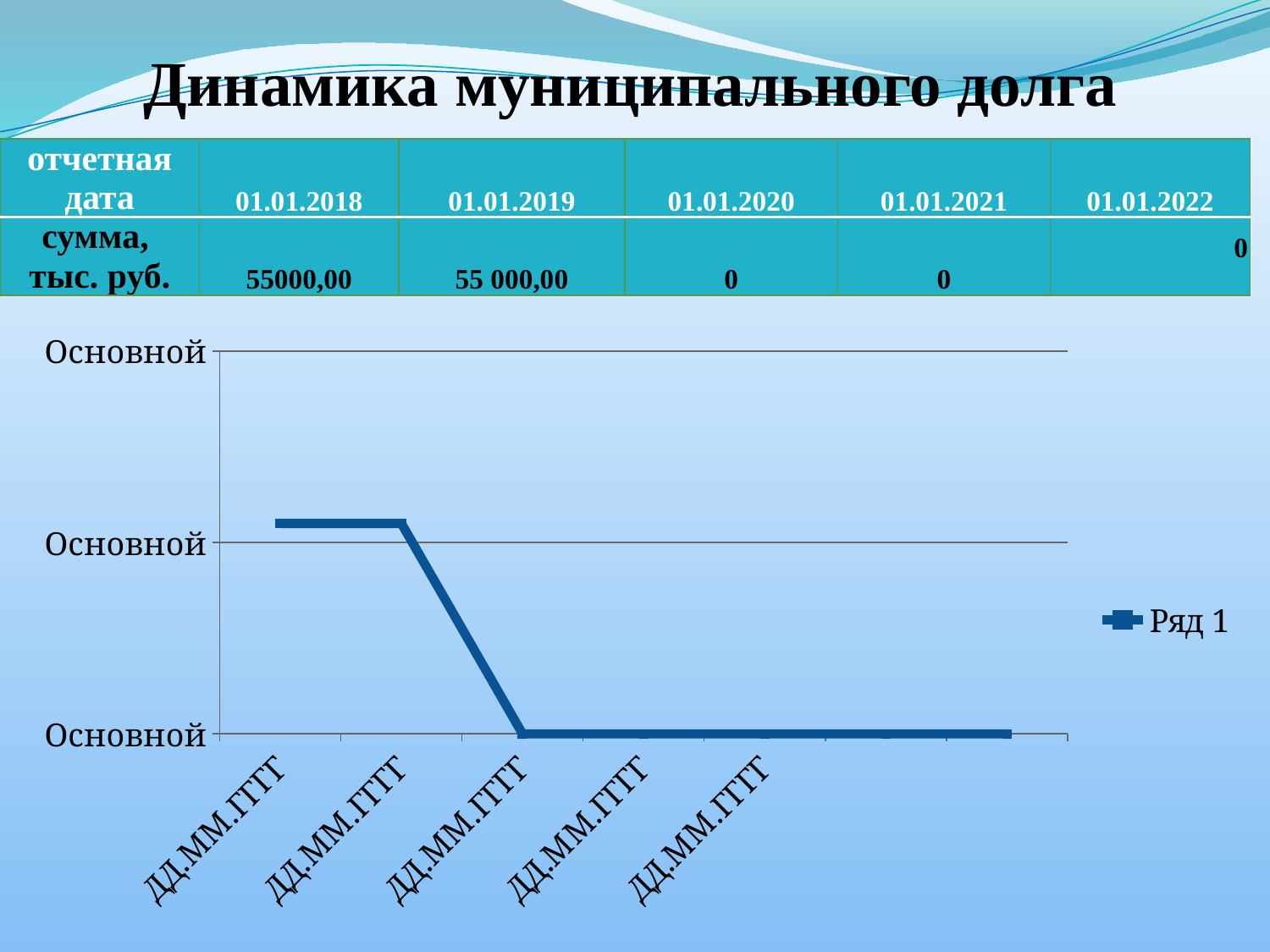

# Динамика муниципального долга
| отчетная дата | 01.01.2018 | 01.01.2019 | 01.01.2020 | 01.01.2021 | 01.01.2022 |
| --- | --- | --- | --- | --- | --- |
| сумма, тыс. руб. | 55000,00 | 55 000,00 | 0 | 0 | 0 |

### Chart

| Category | Ряд 1 |
|---|---|
| 43101 | 55000.0 |
| 43466 | 55000.0 |
| 43831 | 0.0 |
| 44197 | 0.0 |
| 44835 | 0.0 |
|  | None |
|  | None |